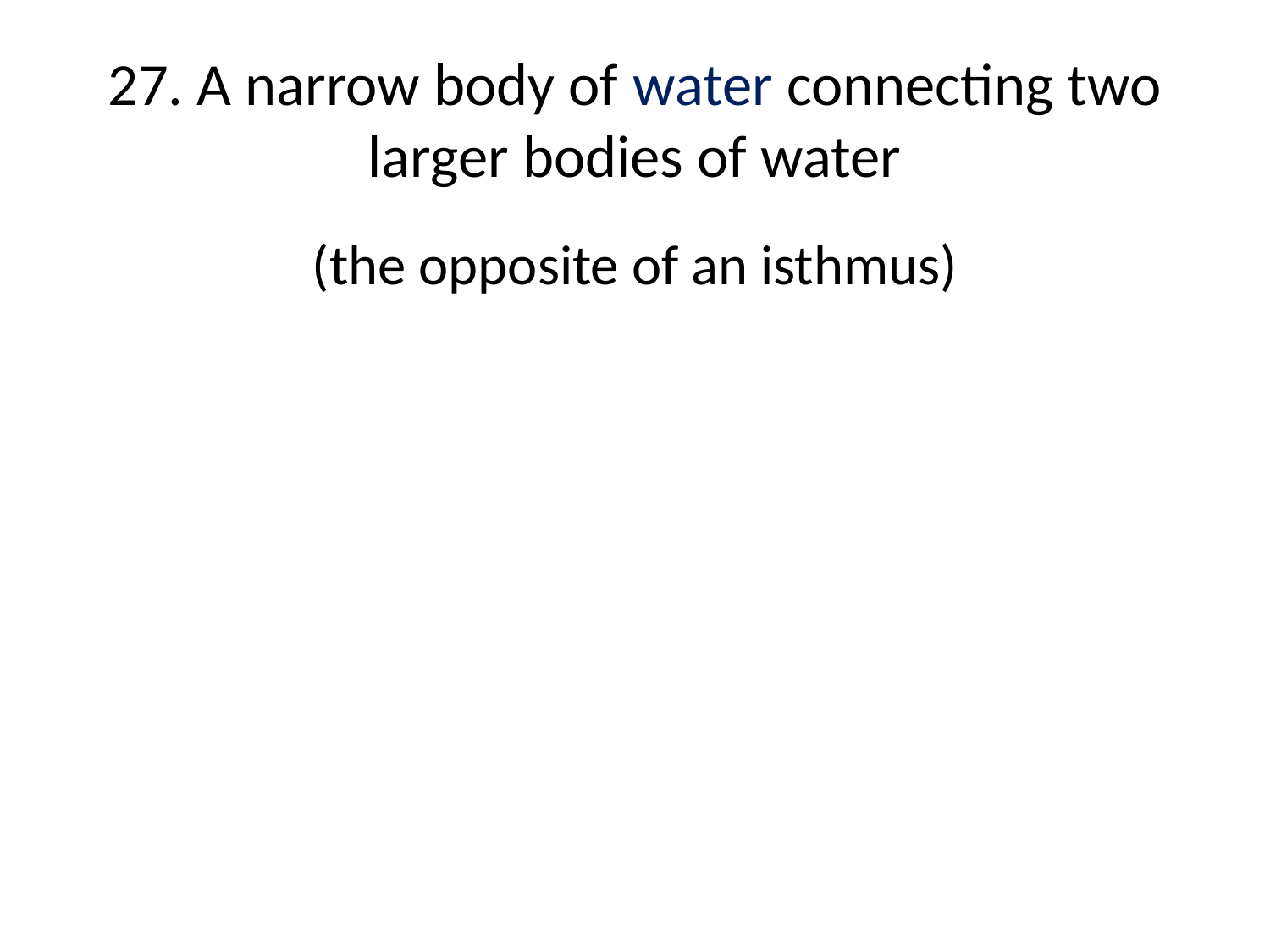

# 27. A narrow body of water connecting two larger bodies of water
(the opposite of an isthmus)